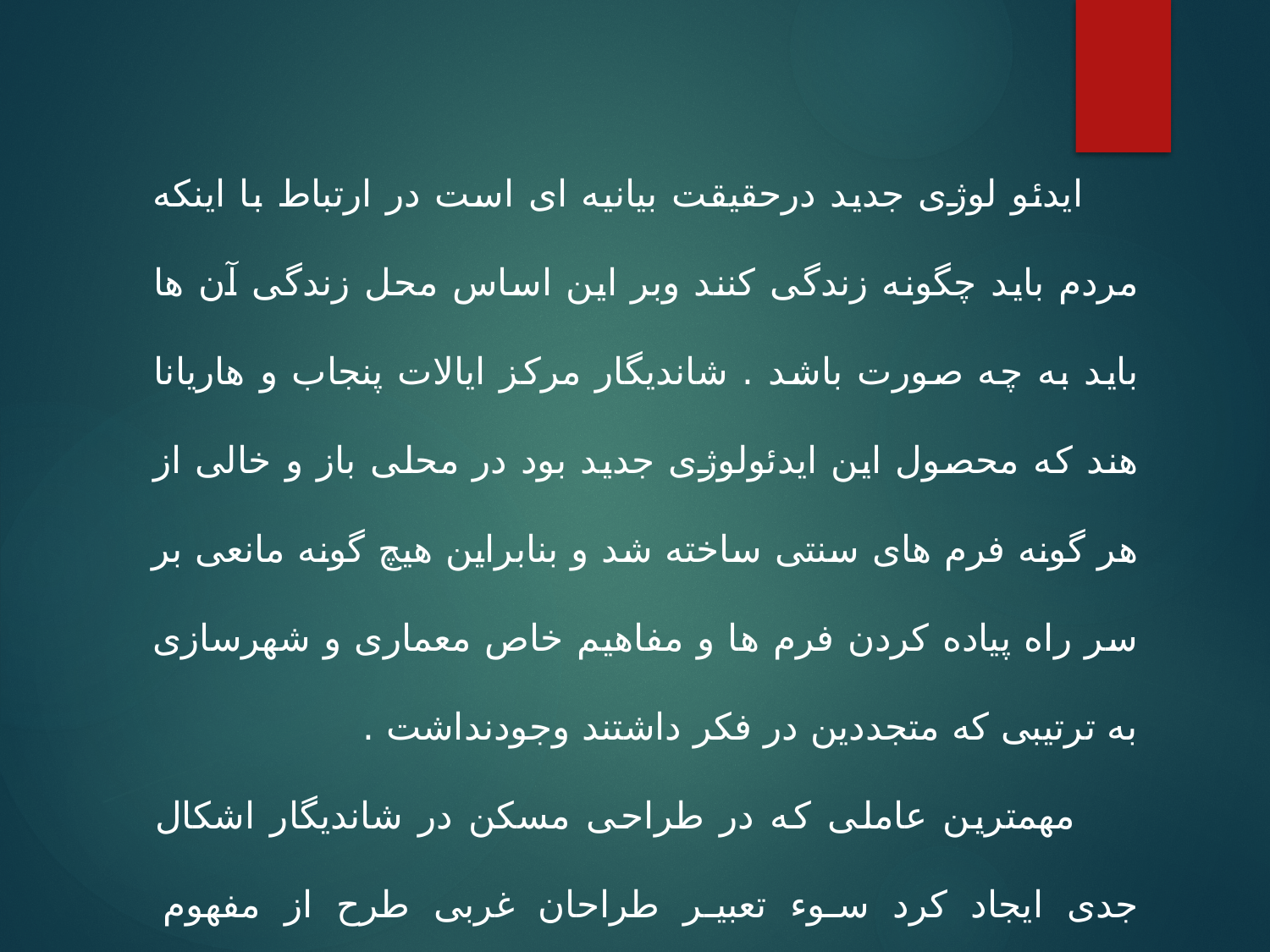

ایدئو لوژی جدید درحقیقت بیانیه ای است در ارتباط با اینکه مردم باید چگونه زندگی کنند وبر این اساس محل زندگی آن ها باید به چه صورت باشد . شاندیگار مرکز ایالات پنجاب و هاریانا هند که محصول این ایدئولوژی جدید بود در محلی باز و خالی از هر گونه فرم های سنتی ساخته شد و بنابراین هیچ گونه مانعی بر سر راه پیاده کردن فرم ها و مفاهیم خاص معماری و شهرسازی به ترتیبی که متجددین در فکر داشتند وجودنداشت .
    مهمترین عاملی که در طراحی مسکن در شاندیگار اشکال جدی ایجاد کرد سوء تعبیر طراحان غربی طرح از مفهوم محرومیت در فرهنگ هند است. ولی بهر حال بزرگترین عیب شاندیگار نداشتن روح «هندی» است .